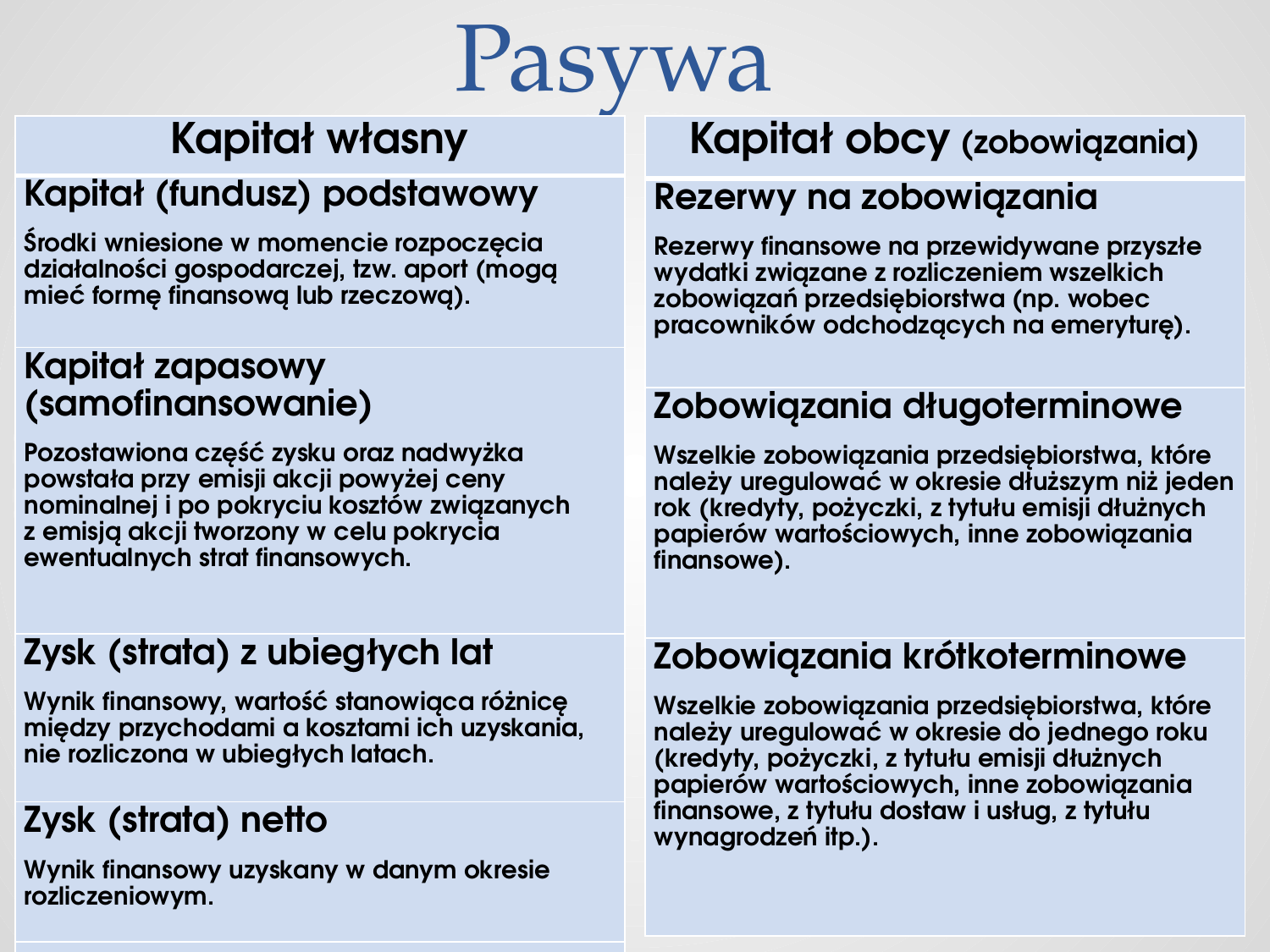

# Pasywa
| Kapitał własny |
| --- |
| Kapitał (fundusz) podstawowy Środki wniesione w momencie rozpoczęcia działalności gospodarczej, tzw. aport (mogą mieć formę finansową lub rzeczową). |
| Kapitał zapasowy (samofinansowanie) Pozostawiona część zysku oraz nadwyżka powstała przy emisji akcji powyżej ceny nominalnej i po pokryciu kosztów związanych z emisją akcji tworzony w celu pokrycia ewentualnych strat finansowych. |
| Zysk (strata) z ubiegłych lat Wynik finansowy, wartość stanowiąca różnicę między przychodami a kosztami ich uzyskania, nie rozliczona w ubiegłych latach. |
| Zysk (strata) netto Wynik finansowy uzyskany w danym okresie rozliczeniowym. |
|  |
| Kapitał obcy (zobowiązania) |
| --- |
| Rezerwy na zobowiązania Rezerwy finansowe na przewidywane przyszłe wydatki związane z rozliczeniem wszelkich zobowiązań przedsiębiorstwa (np. wobec pracowników odchodzących na emeryturę). |
| Zobowiązania długoterminowe Wszelkie zobowiązania przedsiębiorstwa, które należy uregulować w okresie dłuższym niż jeden rok (kredyty, pożyczki, z tytułu emisji dłużnych papierów wartościowych, inne zobowiązania finansowe). |
| Zobowiązania krótkoterminowe Wszelkie zobowiązania przedsiębiorstwa, które należy uregulować w okresie do jednego roku (kredyty, pożyczki, z tytułu emisji dłużnych papierów wartościowych, inne zobowiązania finansowe, z tytułu dostaw i usług, z tytułu wynagrodzeń itp.). |